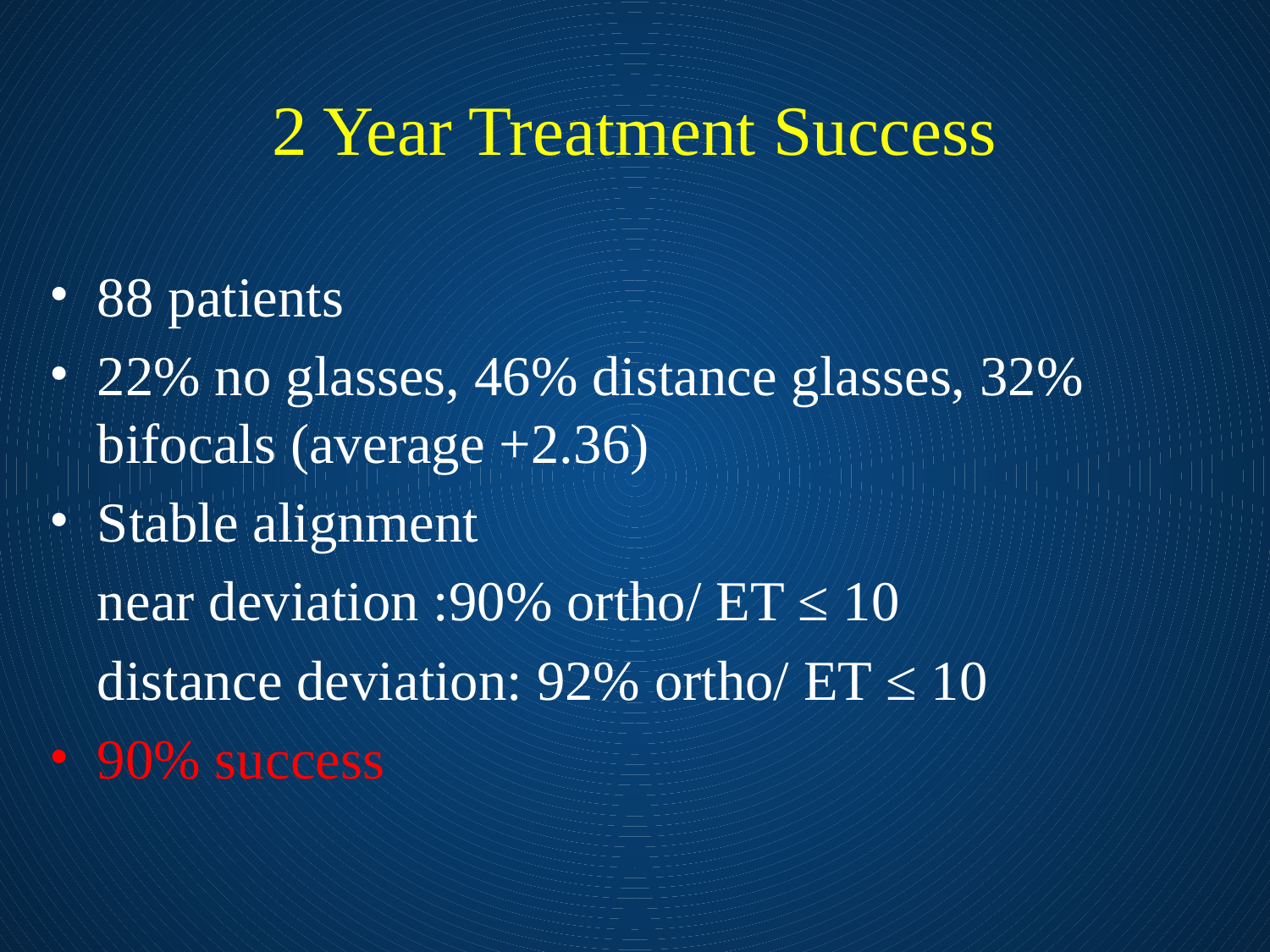

# 2 Year Treatment Success
88 patients
22% no glasses, 46% distance glasses, 32% bifocals (average +2.36)
Stable alignment
	near deviation :90% ortho/ ET ≤ 10
	distance deviation: 92% ortho/ ET ≤ 10
90% success